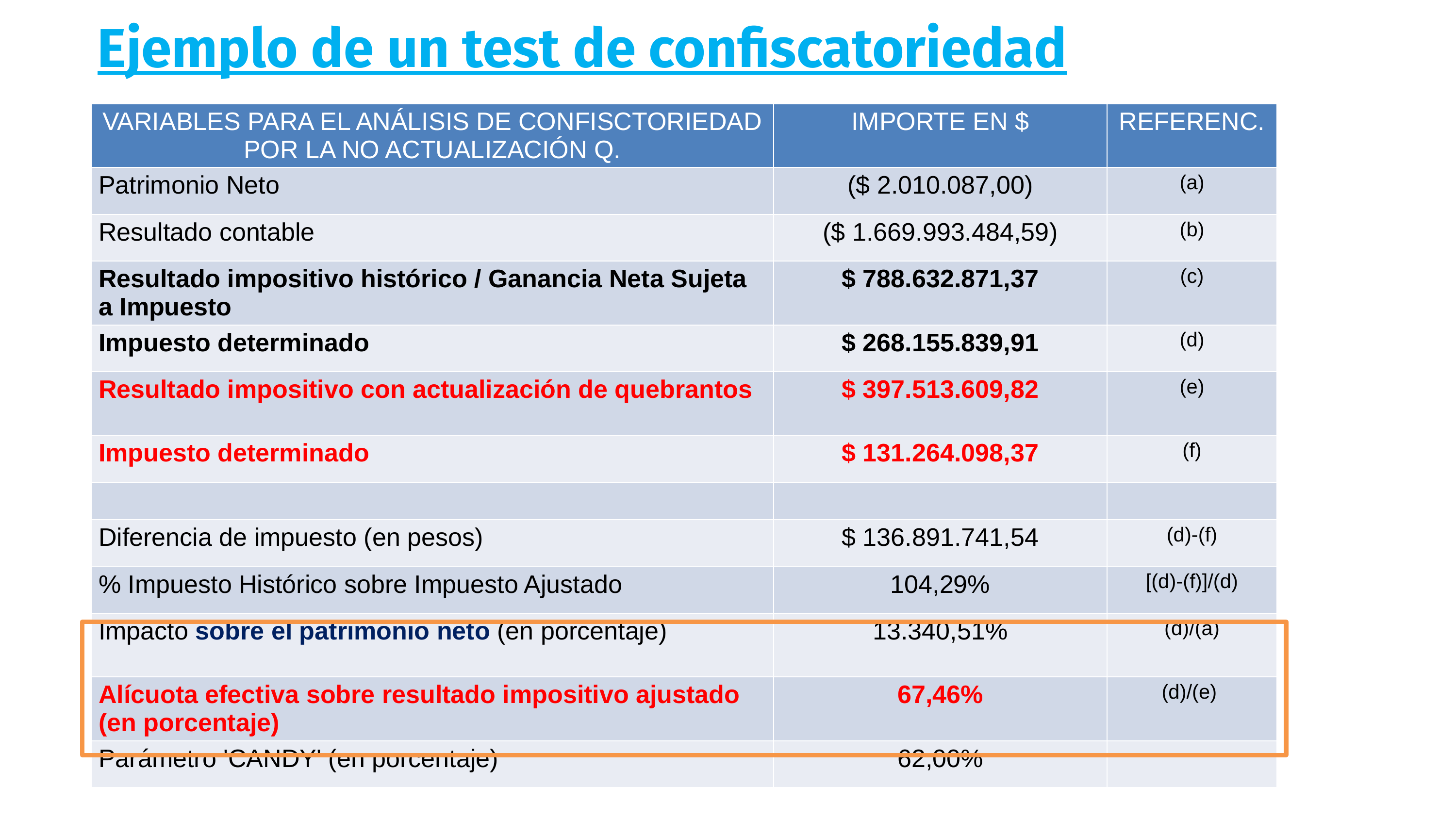

# Ejemplo de un test de confiscatoriedad
| VARIABLES PARA EL ANÁLISIS DE CONFISCTORIEDAD POR LA NO ACTUALIZACIÓN Q. | IMPORTE EN $ | REFERENC. |
| --- | --- | --- |
| Patrimonio Neto | ($ 2.010.087,00) | (a) |
| Resultado contable | ($ 1.669.993.484,59) | (b) |
| Resultado impositivo histórico / Ganancia Neta Sujeta a Impuesto | $ 788.632.871,37 | (c) |
| Impuesto determinado | $ 268.155.839,91 | (d) |
| Resultado impositivo con actualización de quebrantos | $ 397.513.609,82 | (e) |
| Impuesto determinado | $ 131.264.098,37 | (f) |
|  |  |  |
| Diferencia de impuesto (en pesos) | $ 136.891.741,54 | (d)-(f) |
| % Impuesto Histórico sobre Impuesto Ajustado | 104,29% | [(d)-(f)]/(d) |
| Impacto sobre el patrimonio neto (en porcentaje) | 13.340,51% | (d)/(a) |
| Alícuota efectiva sobre resultado impositivo ajustado (en porcentaje) | 67,46% | (d)/(e) |
| Parámetro 'CANDY' (en porcentaje) | 62,00% |  |